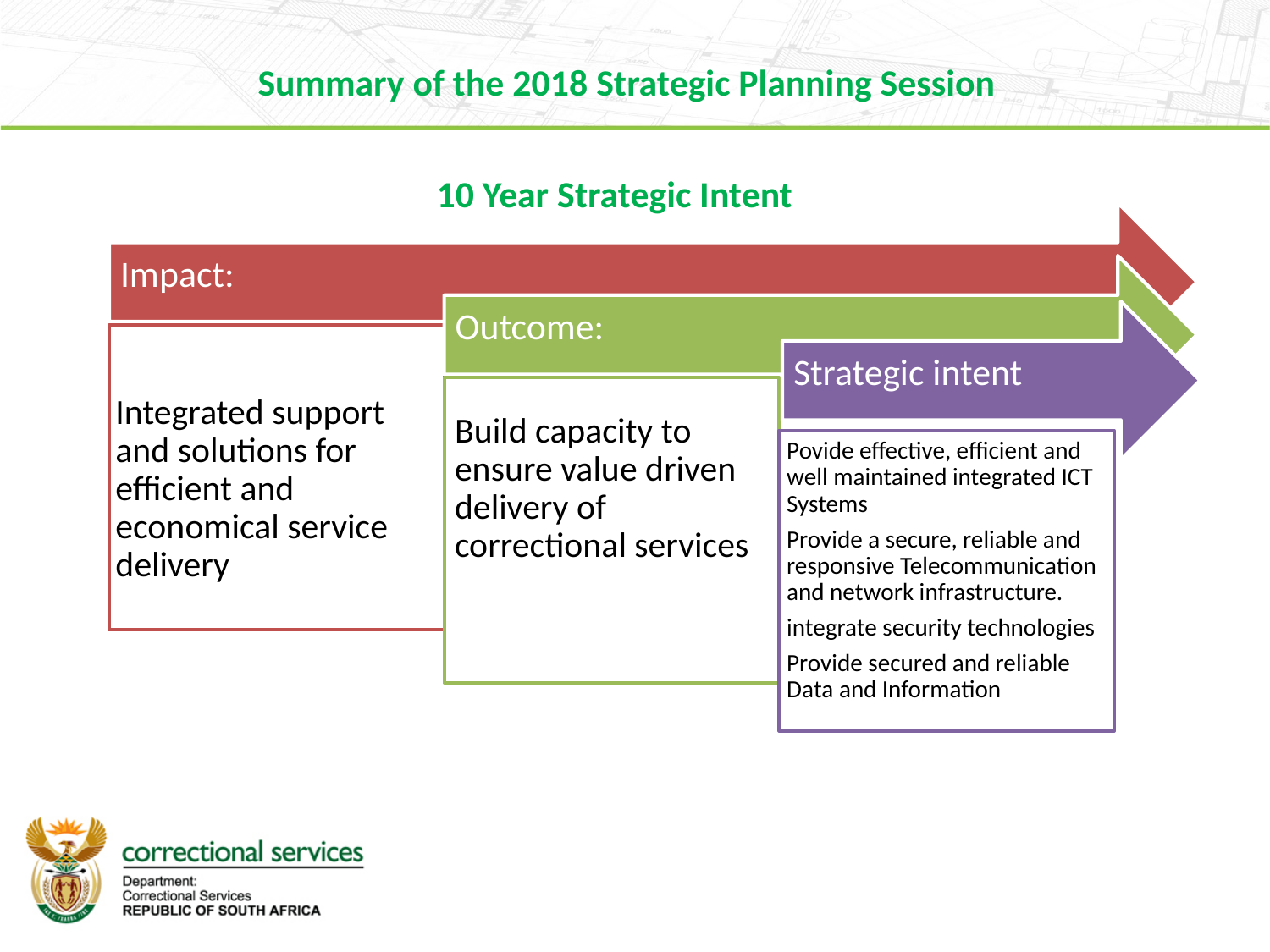

# Summary of the 2018 Strategic Planning Session
10 Year Strategic Intent
Impact:

Integrated support and solutions for efficient and economical service delivery

Outcome:

Build capacity to ensure value driven delivery of correctional services

Strategic intent
Povide effective, efficient and well maintained integrated ICT Systems
Provide a secure, reliable and responsive Telecommunication and network infrastructure.
integrate security technologies
Provide secured and reliable Data and Information